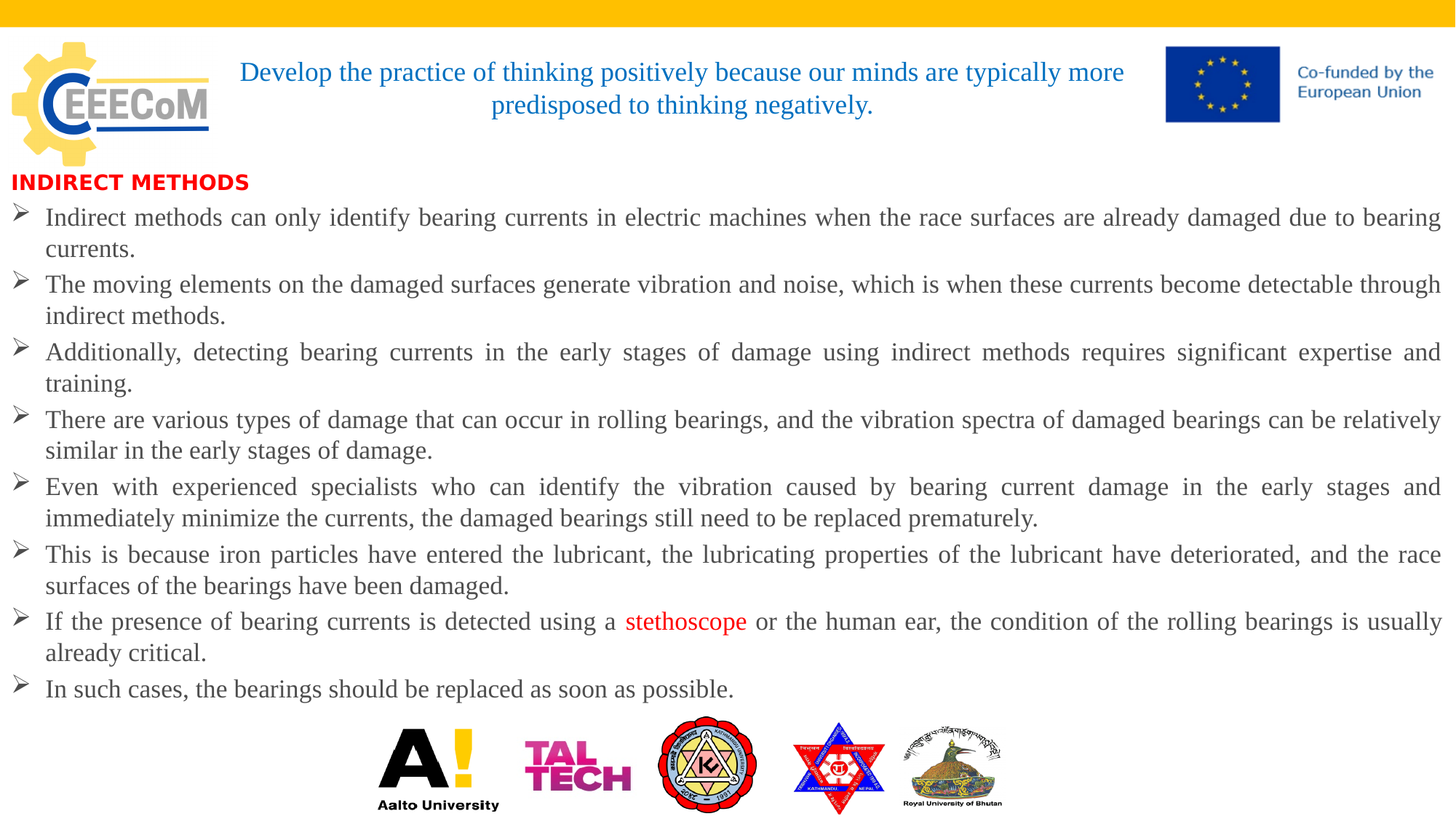

# Develop the practice of thinking positively because our minds are typically more predisposed to thinking negatively.
INDIRECT METHODS
Indirect methods can only identify bearing currents in electric machines when the race surfaces are already damaged due to bearing currents.
The moving elements on the damaged surfaces generate vibration and noise, which is when these currents become detectable through indirect methods.
Additionally, detecting bearing currents in the early stages of damage using indirect methods requires significant expertise and training.
There are various types of damage that can occur in rolling bearings, and the vibration spectra of damaged bearings can be relatively similar in the early stages of damage.
Even with experienced specialists who can identify the vibration caused by bearing current damage in the early stages and immediately minimize the currents, the damaged bearings still need to be replaced prematurely.
This is because iron particles have entered the lubricant, the lubricating properties of the lubricant have deteriorated, and the race surfaces of the bearings have been damaged.
If the presence of bearing currents is detected using a stethoscope or the human ear, the condition of the rolling bearings is usually already critical.
In such cases, the bearings should be replaced as soon as possible.